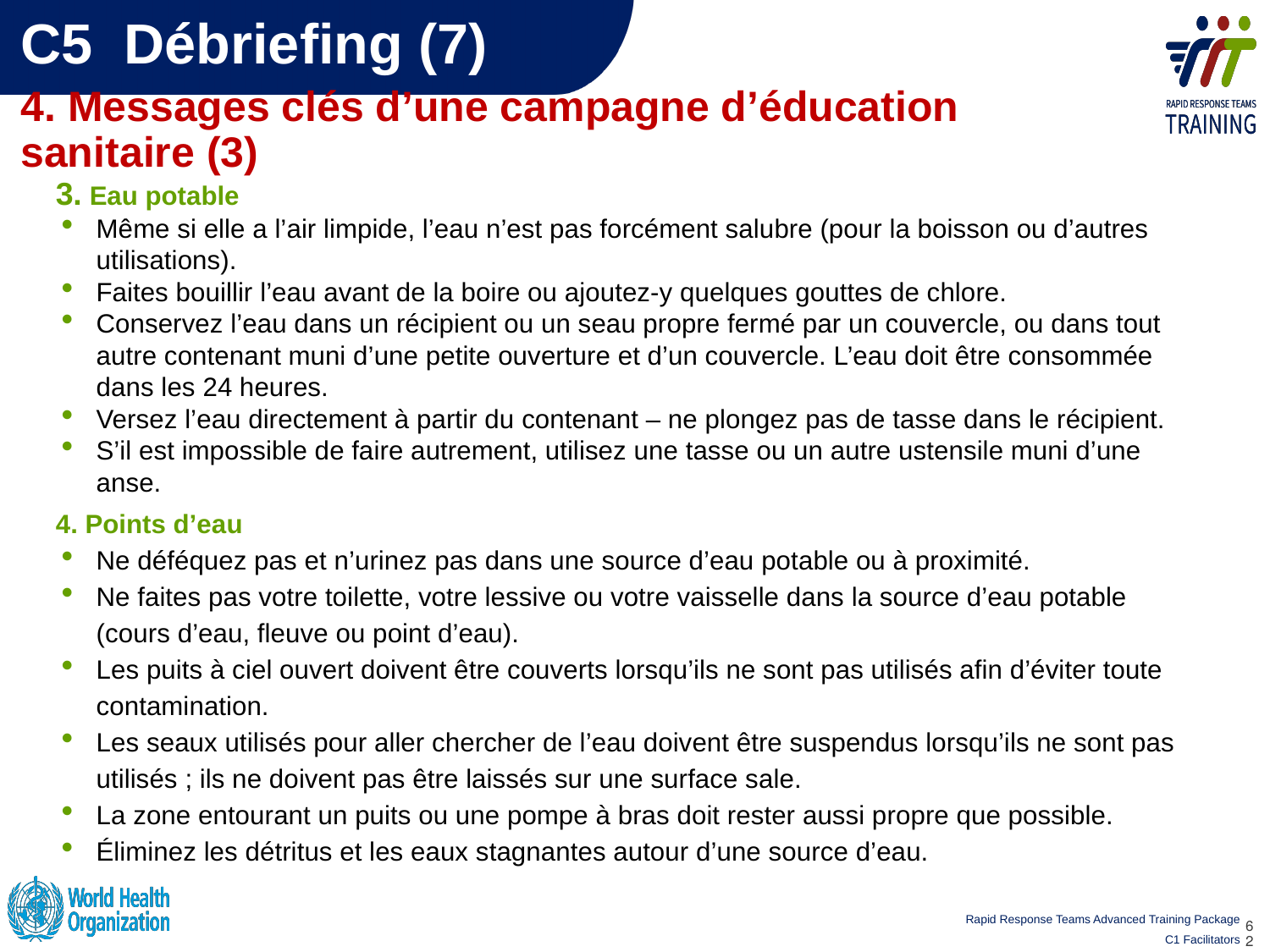

C5  Débriefing (7)

4. Messages clés d’une campagne d’éducation sanitaire (3)

3. Eau potable
Même si elle a l’air limpide, l’eau n’est pas forcément salubre (pour la boisson ou d’autres utilisations).
Faites bouillir l’eau avant de la boire ou ajoutez-y quelques gouttes de chlore.
Conservez l’eau dans un récipient ou un seau propre fermé par un couvercle, ou dans tout autre contenant muni d’une petite ouverture et d’un couvercle. L’eau doit être consommée dans les 24 heures.
Versez l’eau directement à partir du contenant – ne plongez pas de tasse dans le récipient.
S’il est impossible de faire autrement, utilisez une tasse ou un autre ustensile muni d’une anse.
4. Points d’eau
Ne déféquez pas et n’urinez pas dans une source d’eau potable ou à proximité.
Ne faites pas votre toilette, votre lessive ou votre vaisselle dans la source d’eau potable (cours d’eau, fleuve ou point d’eau).
Les puits à ciel ouvert doivent être couverts lorsqu’ils ne sont pas utilisés afin d’éviter toute contamination.
Les seaux utilisés pour aller chercher de l’eau doivent être suspendus lorsqu’ils ne sont pas utilisés ; ils ne doivent pas être laissés sur une surface sale.
La zone entourant un puits ou une pompe à bras doit rester aussi propre que possible.
Éliminez les détritus et les eaux stagnantes autour d’une source d’eau.